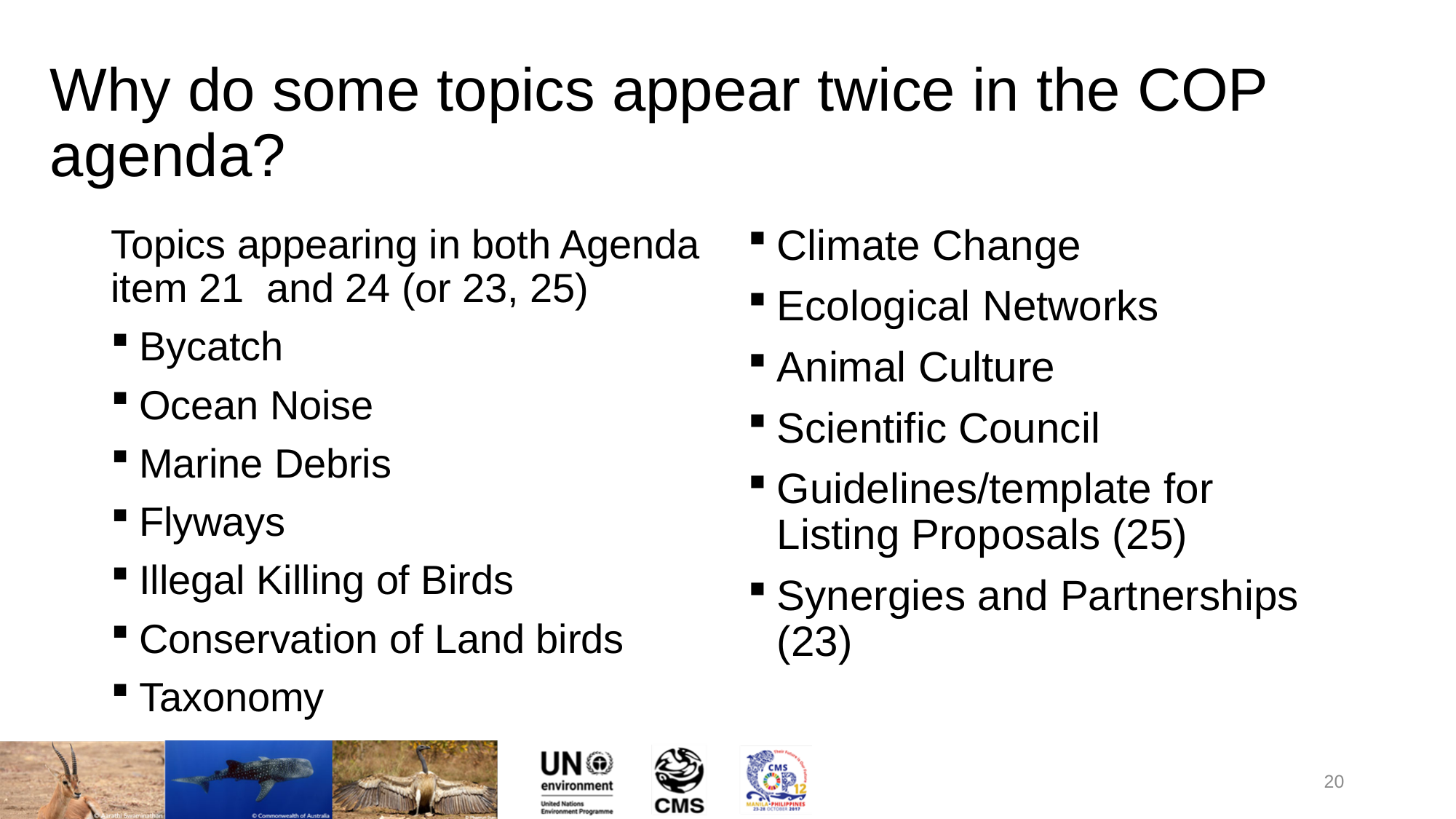

Why do some topics appear twice in the COP agenda?
Topics appearing in both Agenda item 21  and 24 (or 23, 25)
Bycatch
Ocean Noise
Marine Debris
Flyways
Illegal Killing of Birds
Conservation of Land birds
Taxonomy

Climate Change
Ecological Networks
Animal Culture
Scientific Council
Guidelines/template for Listing Proposals (25)
Synergies and Partnerships (23)

20